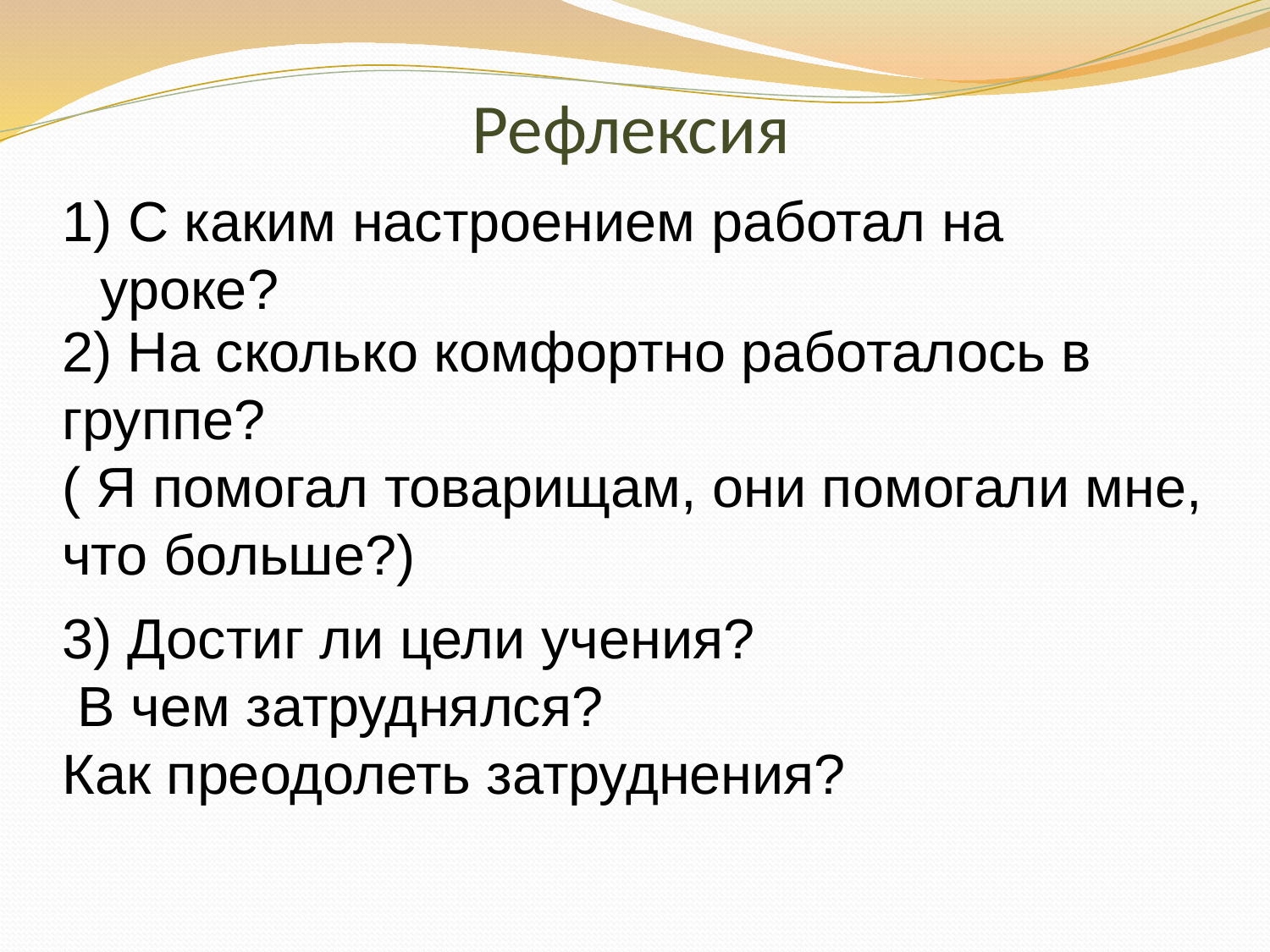

# Рефлексия
1) С каким настроением работал на уроке?
2) На сколько комфортно работалось в группе?
( Я помогал товарищам, они помогали мне, что больше?)
3) Достиг ли цели учения?
 В чем затруднялся?
Как преодолеть затруднения?